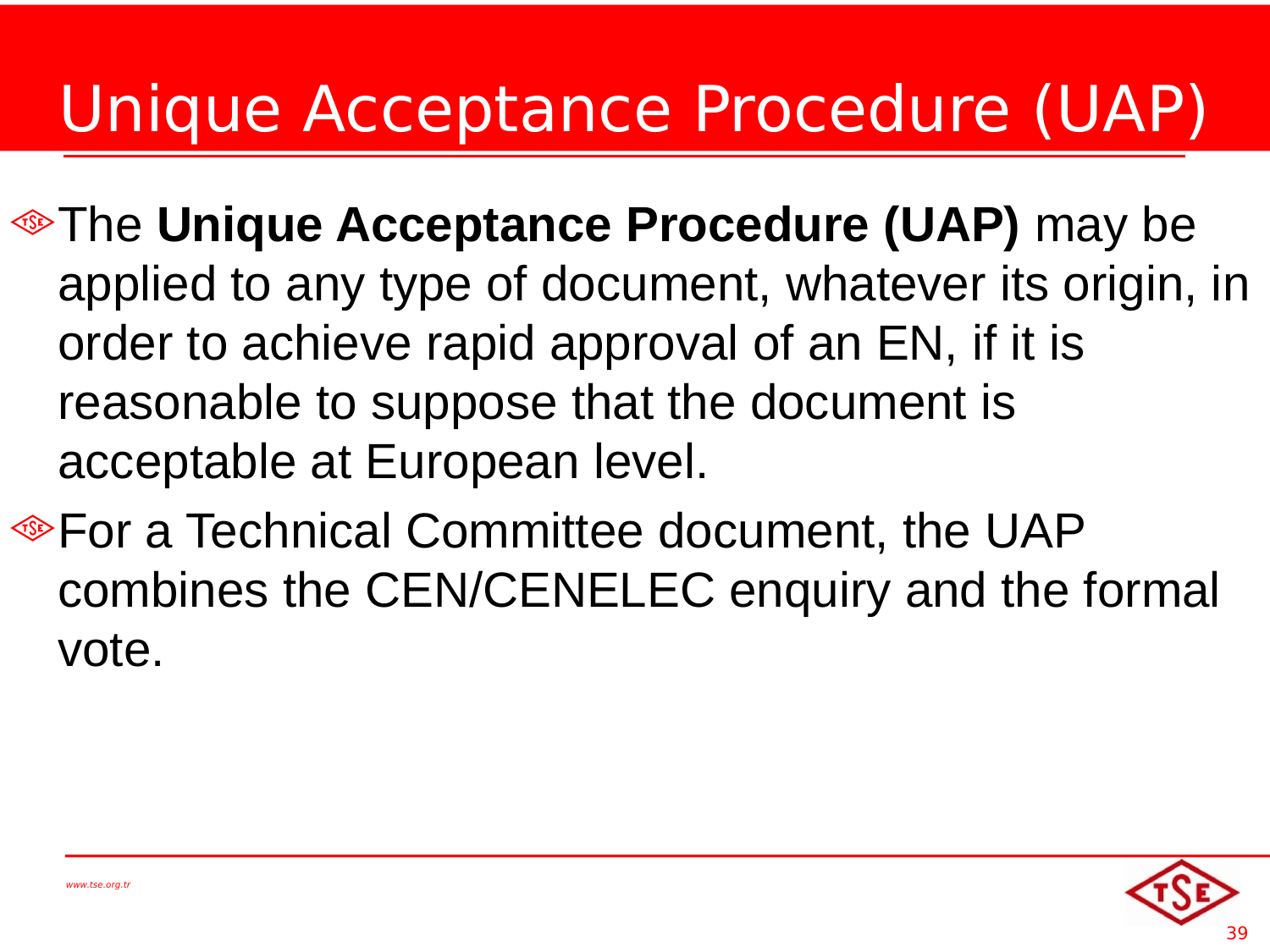

# Unique Acceptance Procedure (UAP)
The Unique Acceptance Procedure (UAP) may be applied to any type of document, whatever its origin, in order to achieve rapid approval of an EN, if it is reasonable to suppose that the document is acceptable at European level.
For a Technical Committee document, the UAP combines the CEN/CENELEC enquiry and the formal vote.

www.tse.org.tr
39